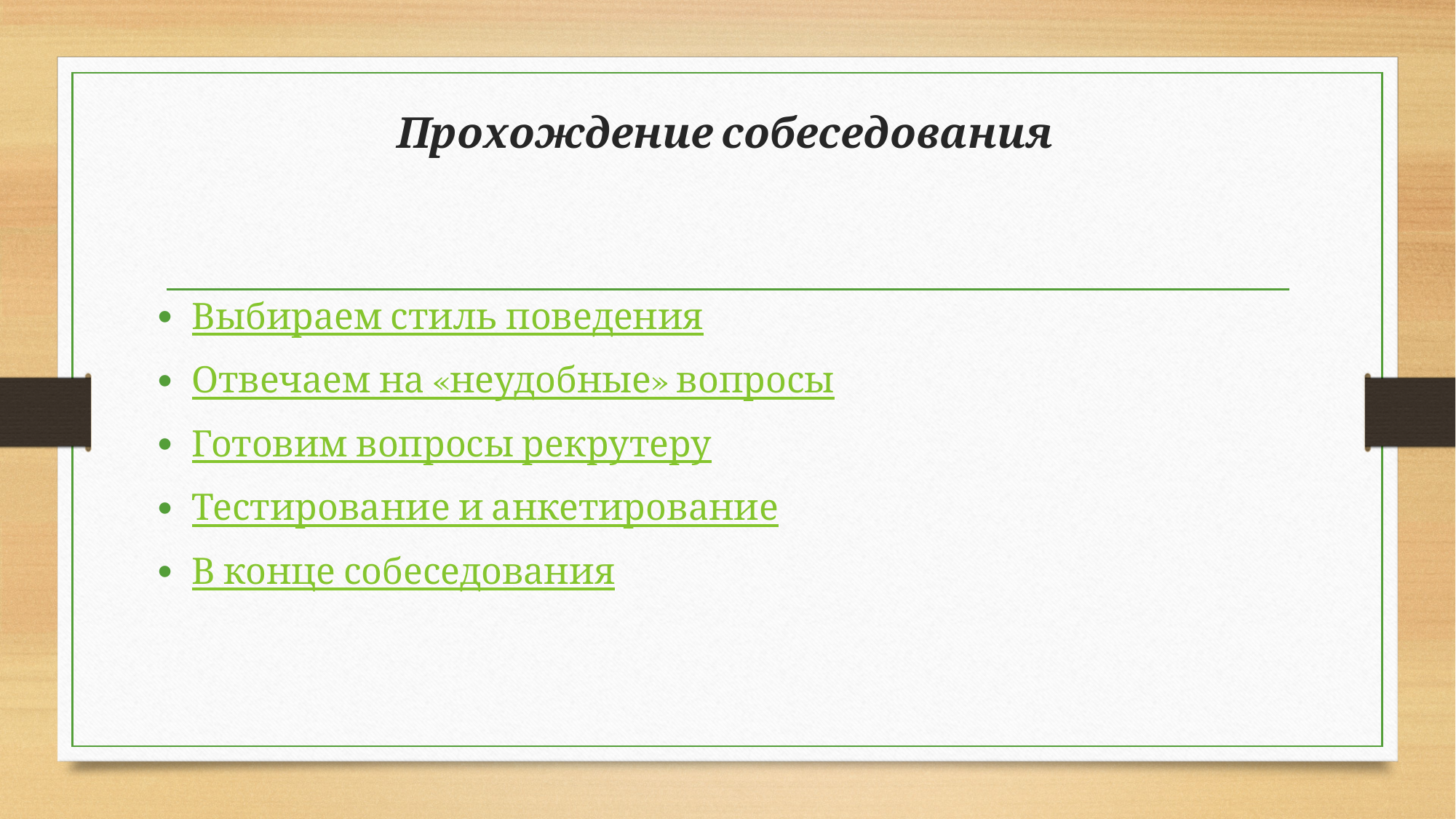

Прохождение собеседования

Выбираем стиль поведения
Отвечаем на «неудобные» вопросы
Готовим вопросы рекрутеру
Тестирование и анкетирование
В конце собеседования